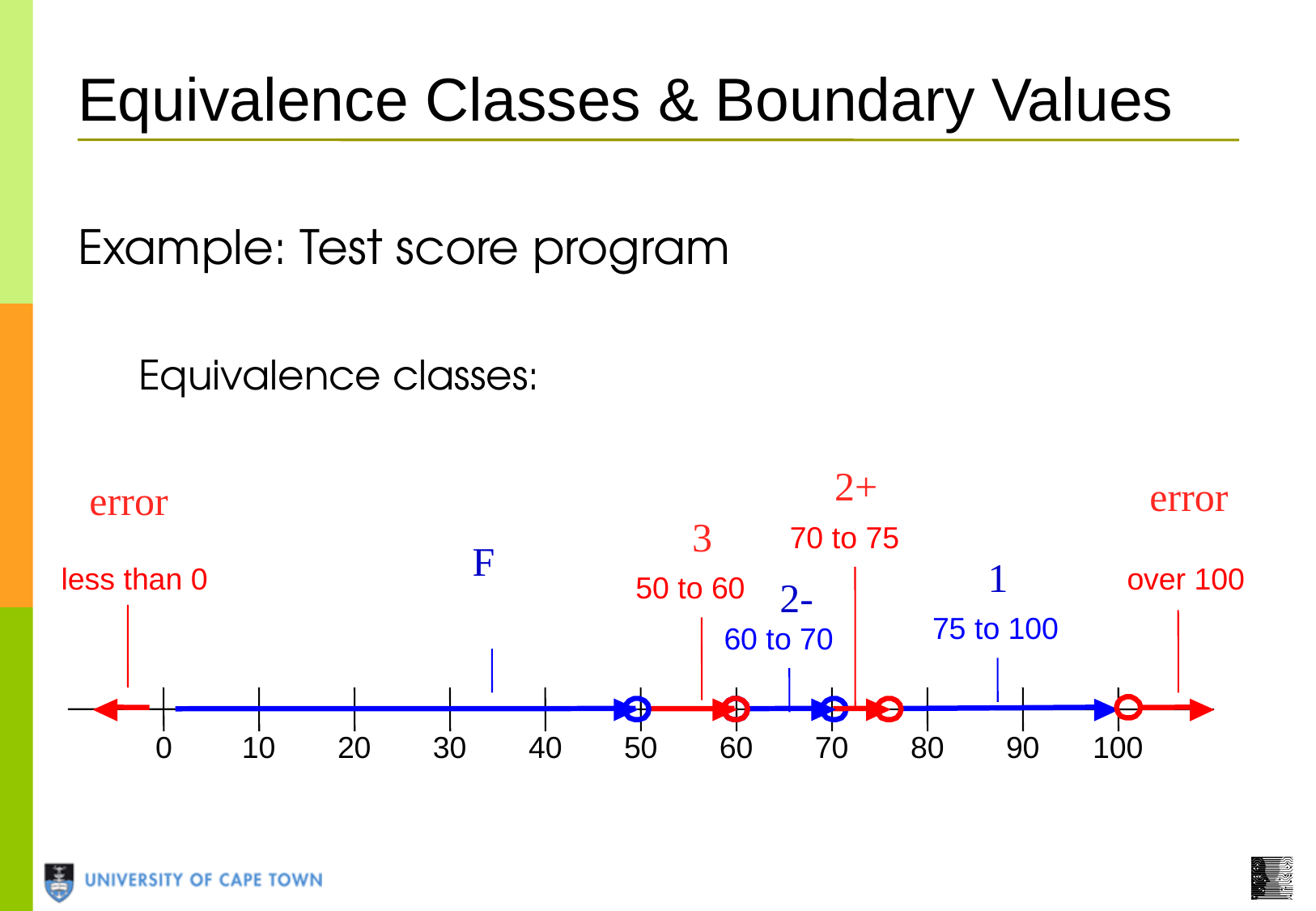

# Equivalence Classes & Boundary Values
Example: Test score program

Equivalence classes:

2+
error

error
3
70 to 75
F
1

less than 0
over 100
50 to 60
2-

75 to 100
60 to 70

0
10
20
30
40
50
60
70
80
90
100